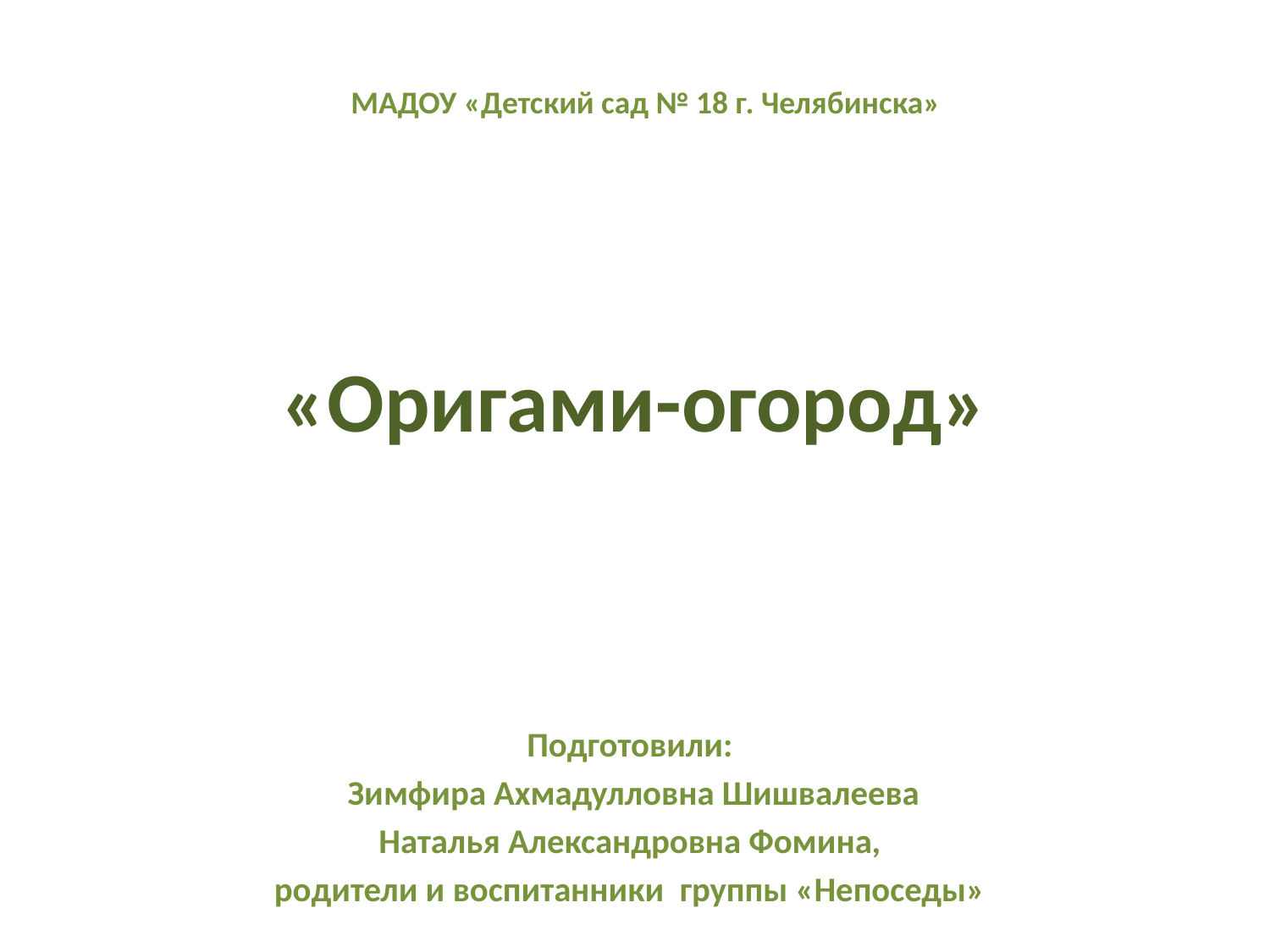

МАДОУ «Детский сад № 18 г. Челябинска»
# «Оригами-огород»
Подготовили:
 Зимфира Ахмадулловна Шишвалеева
Наталья Александровна Фомина,
родители и воспитанники  группы «Непоседы»